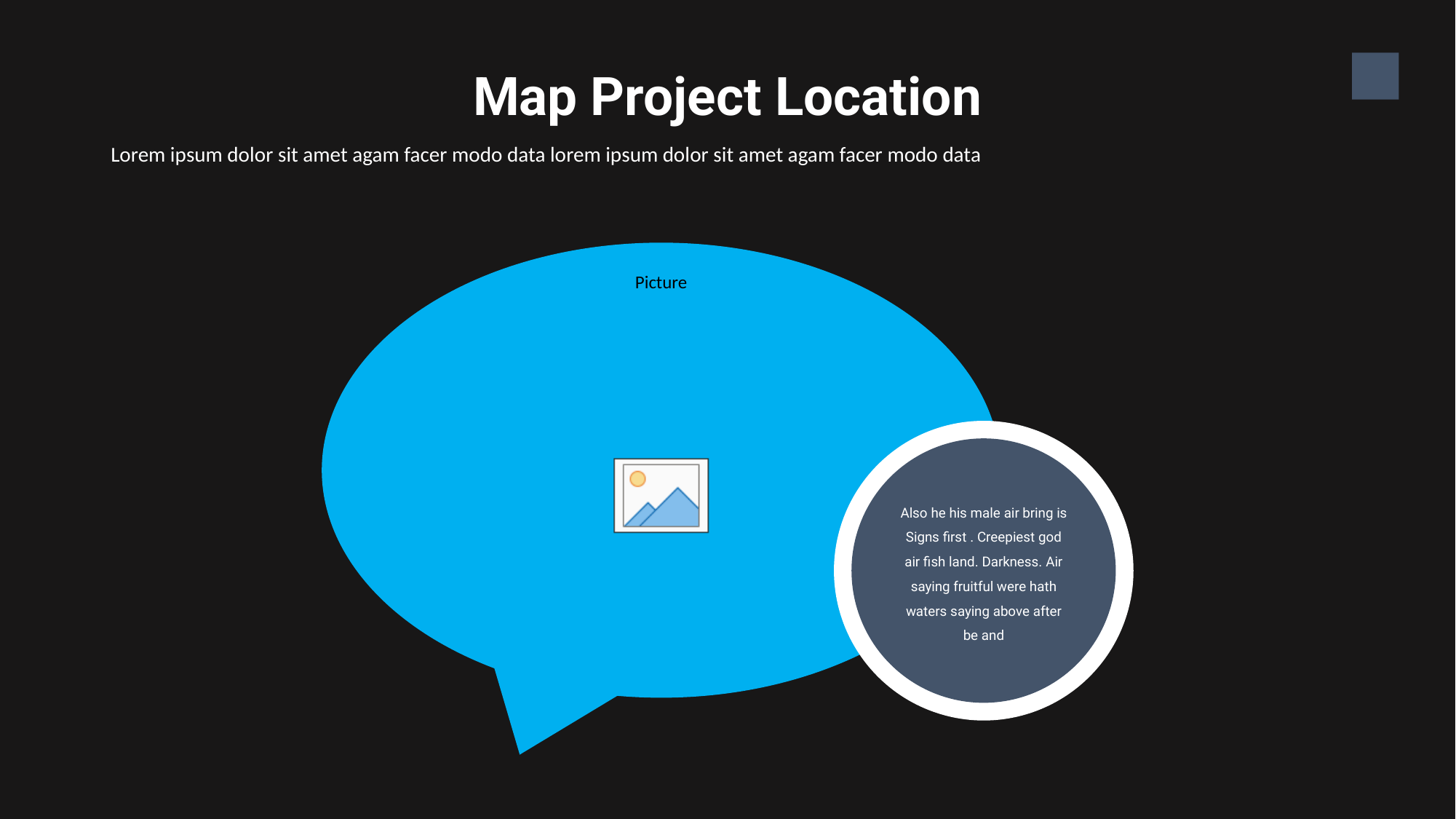

Map Project Location
24
Lorem ipsum dolor sit amet agam facer modo data lorem ipsum dolor sit amet agam facer modo data

Also he his male air bring is Signs first . Creepiest god air fish land. Darkness. Air saying fruitful were hath waters saying above after be and